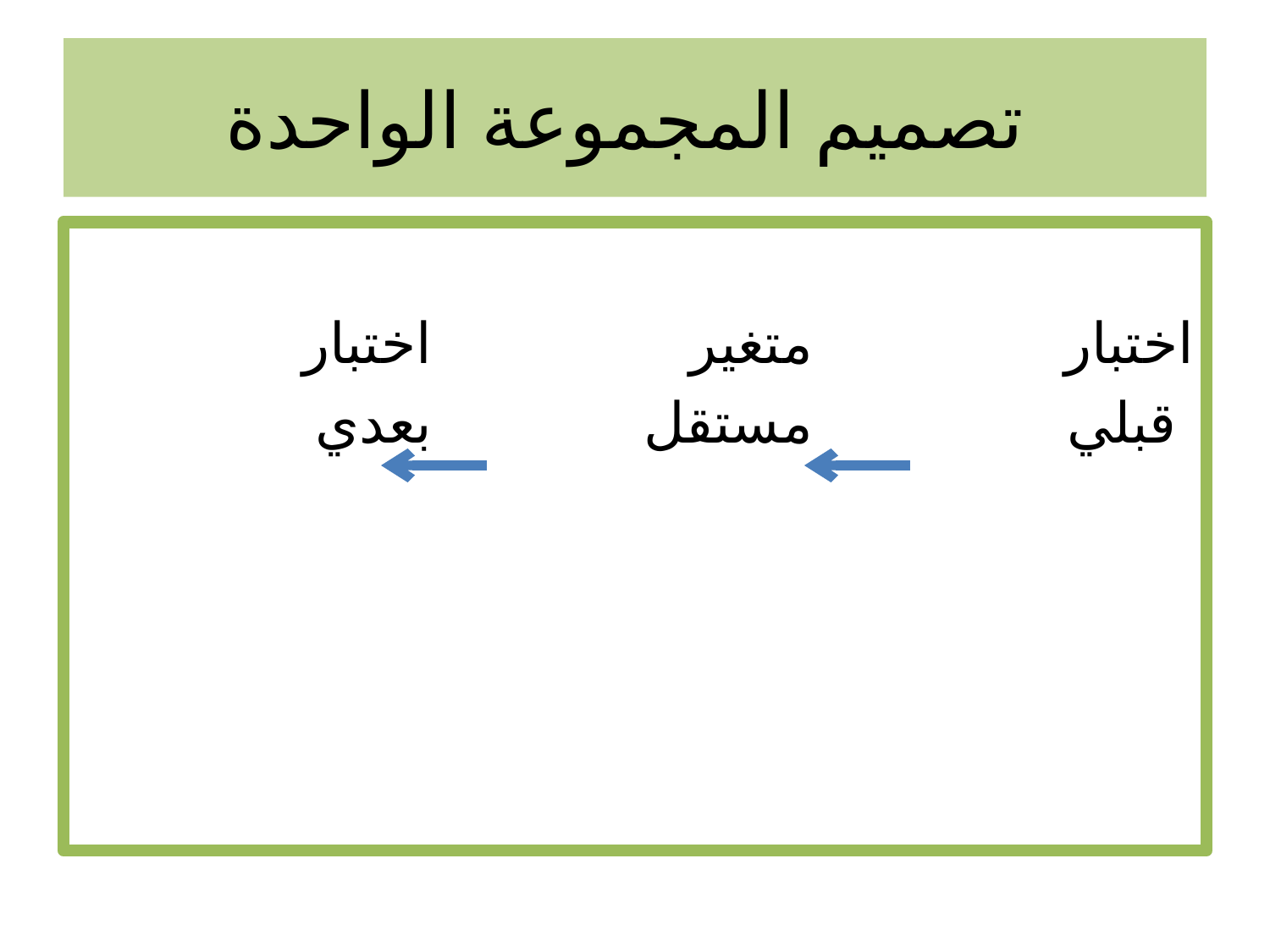

# تصميم المجموعة الواحدة

	اختبار 			متغير 			اختبار
	قبلي			مستقل 			بعدي